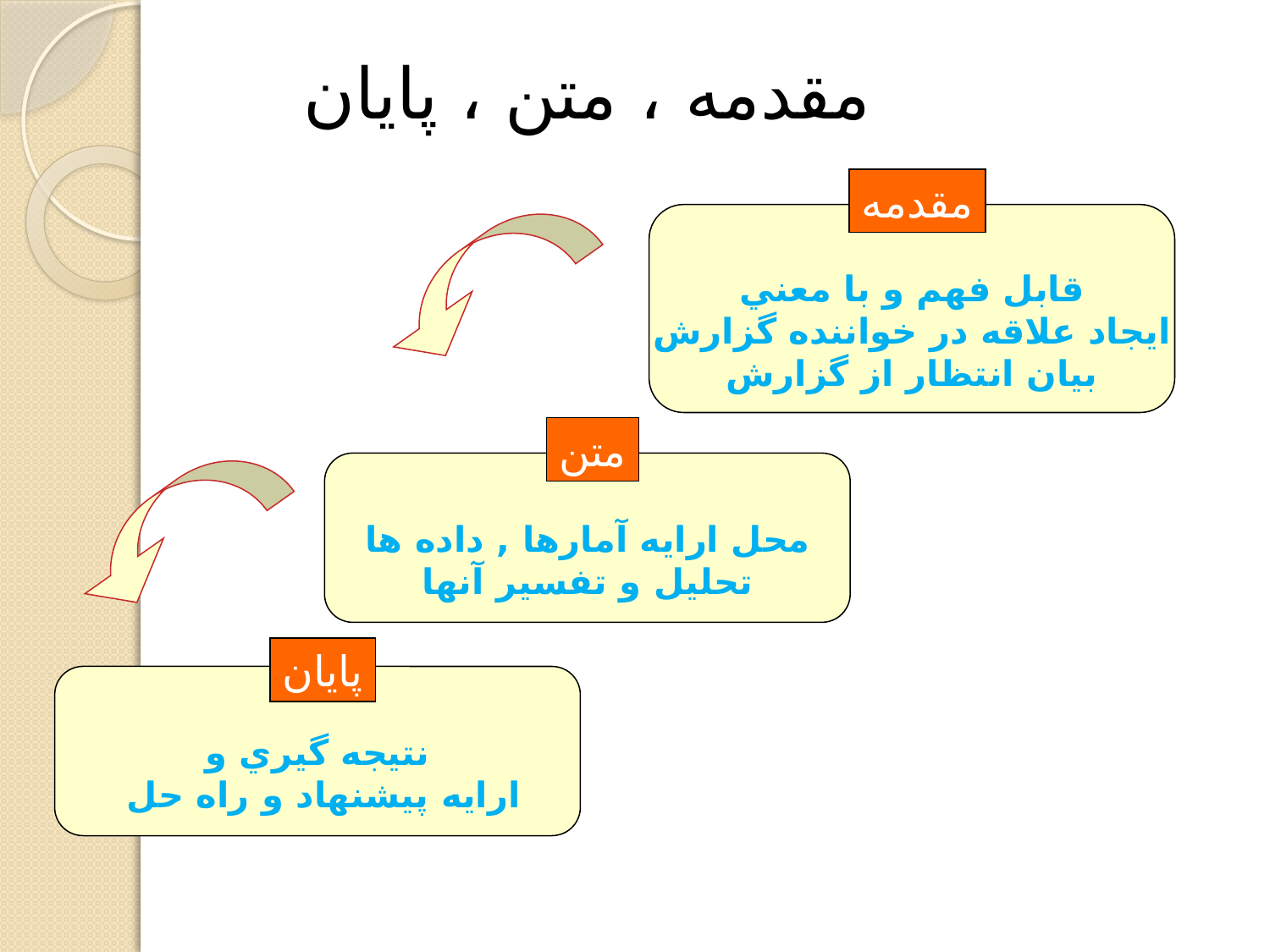

مقدمه ، متن ، پایان
مقدمه

قابل فهم و با معني
ايجاد علاقه در خواننده گزارش
بيان انتظار از گزارش

متن

محل ارايه آمارها , داده ها
تحليل و تفسير آنها

پايان

نتيجه گيري و
 ارايه پيشنهاد و راه حل